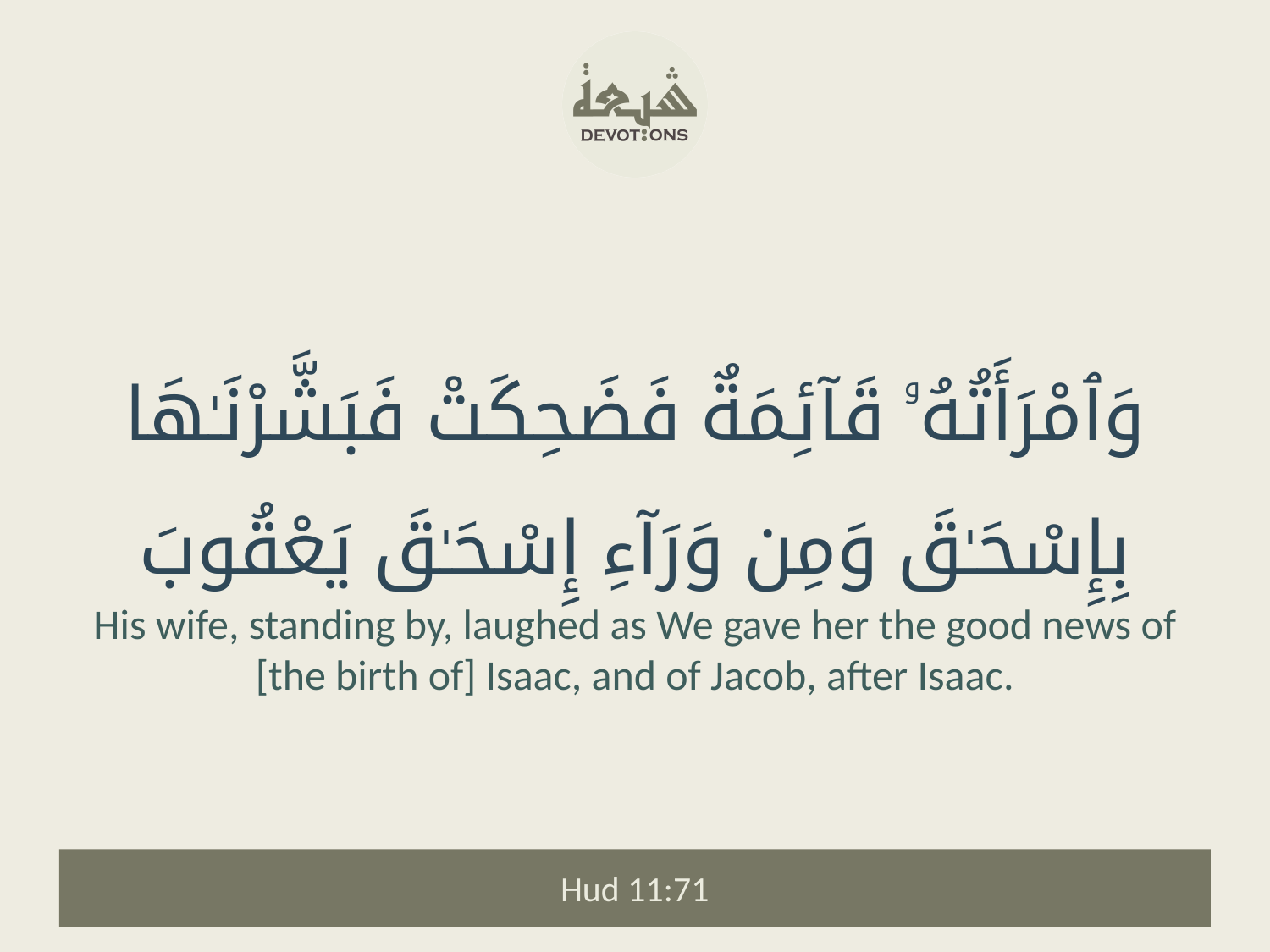

وَٱمْرَأَتُهُۥ قَآئِمَةٌ فَضَحِكَتْ فَبَشَّرْنَـٰهَا بِإِسْحَـٰقَ وَمِن وَرَآءِ إِسْحَـٰقَ يَعْقُوبَ
His wife, standing by, laughed as We gave her the good news of [the birth of] Isaac, and of Jacob, after Isaac.
Hud 11:71